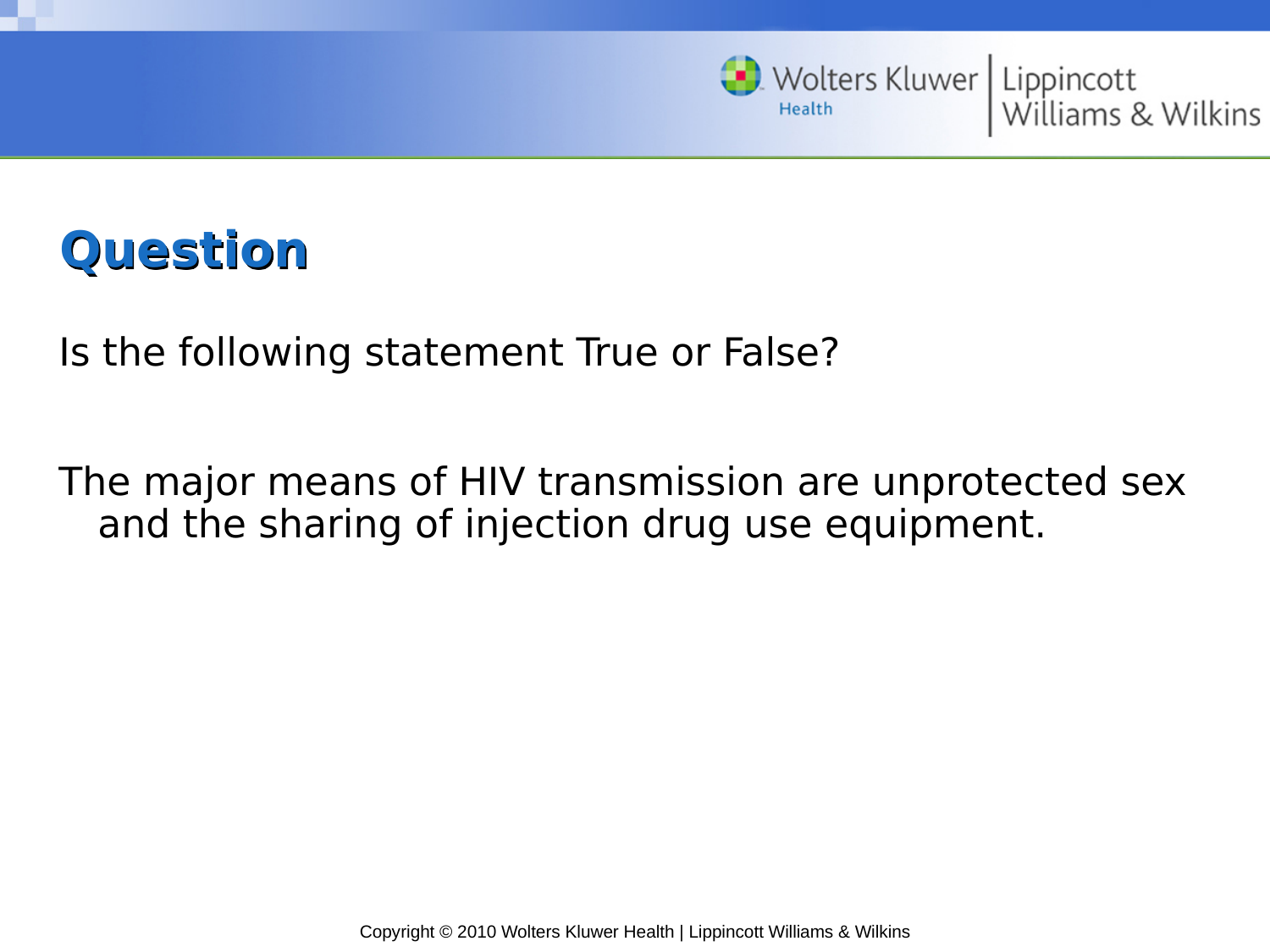

# Question
Is the following statement True or False?

The major means of HIV transmission are unprotected sex and the sharing of injection drug use equipment.